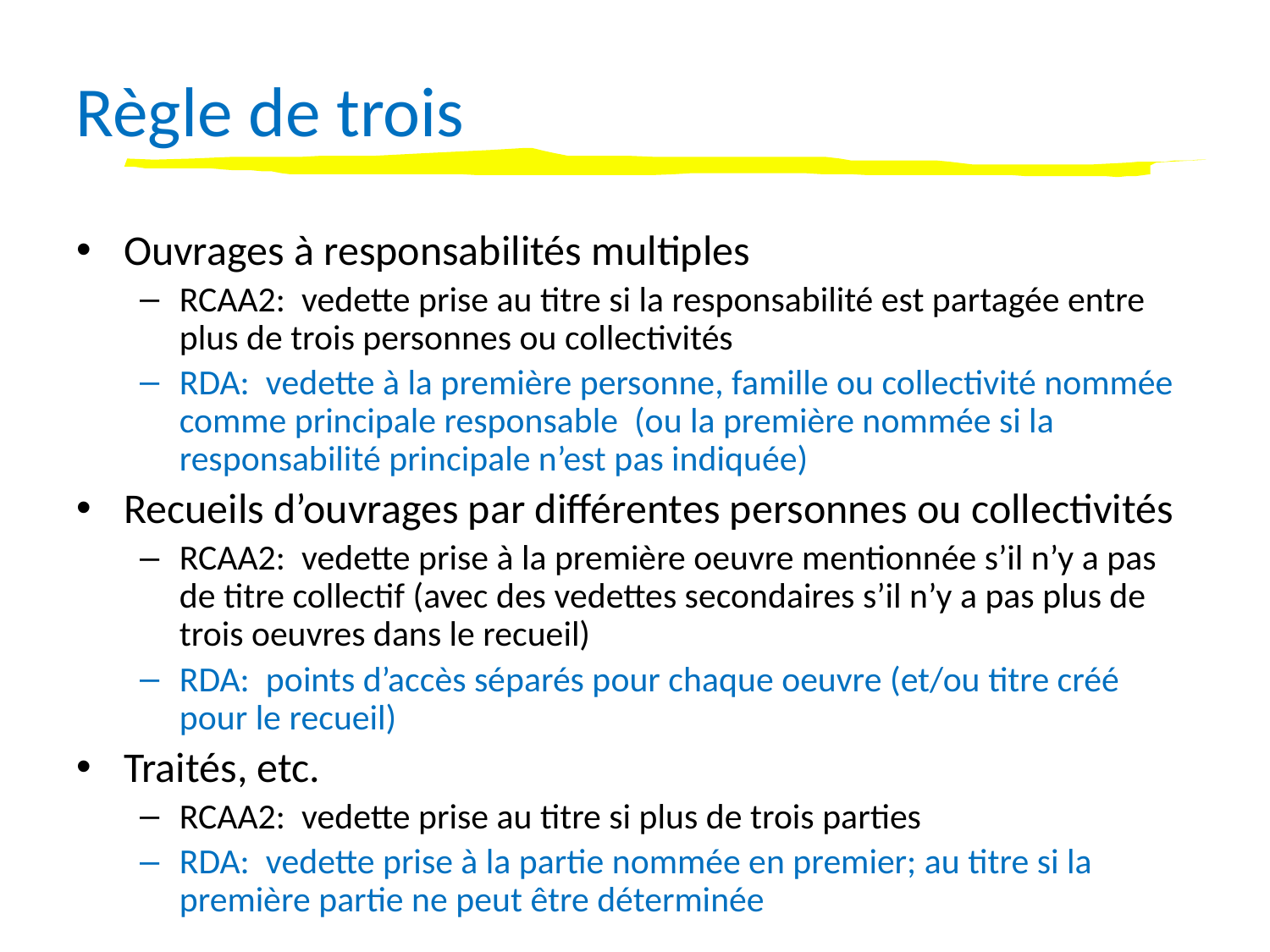

Règle de trois

Ouvrages à responsabilités multiples
RCAA2:  vedette prise au titre si la responsabilité est partagée entre plus de trois personnes ou collectivités
RDA:  vedette à la première personne, famille ou collectivité nommée comme principale responsable  (ou la première nommée si la responsabilité principale n’est pas indiquée)
Recueils d’ouvrages par différentes personnes ou collectivités
RCAA2:  vedette prise à la première oeuvre mentionnée s’il n’y a pas de titre collectif (avec des vedettes secondaires s’il n’y a pas plus de trois oeuvres dans le recueil)
RDA:  points d’accès séparés pour chaque oeuvre (et/ou titre créé pour le recueil)
Traités, etc.
RCAA2:  vedette prise au titre si plus de trois parties
RDA:  vedette prise à la partie nommée en premier; au titre si la première partie ne peut être déterminée